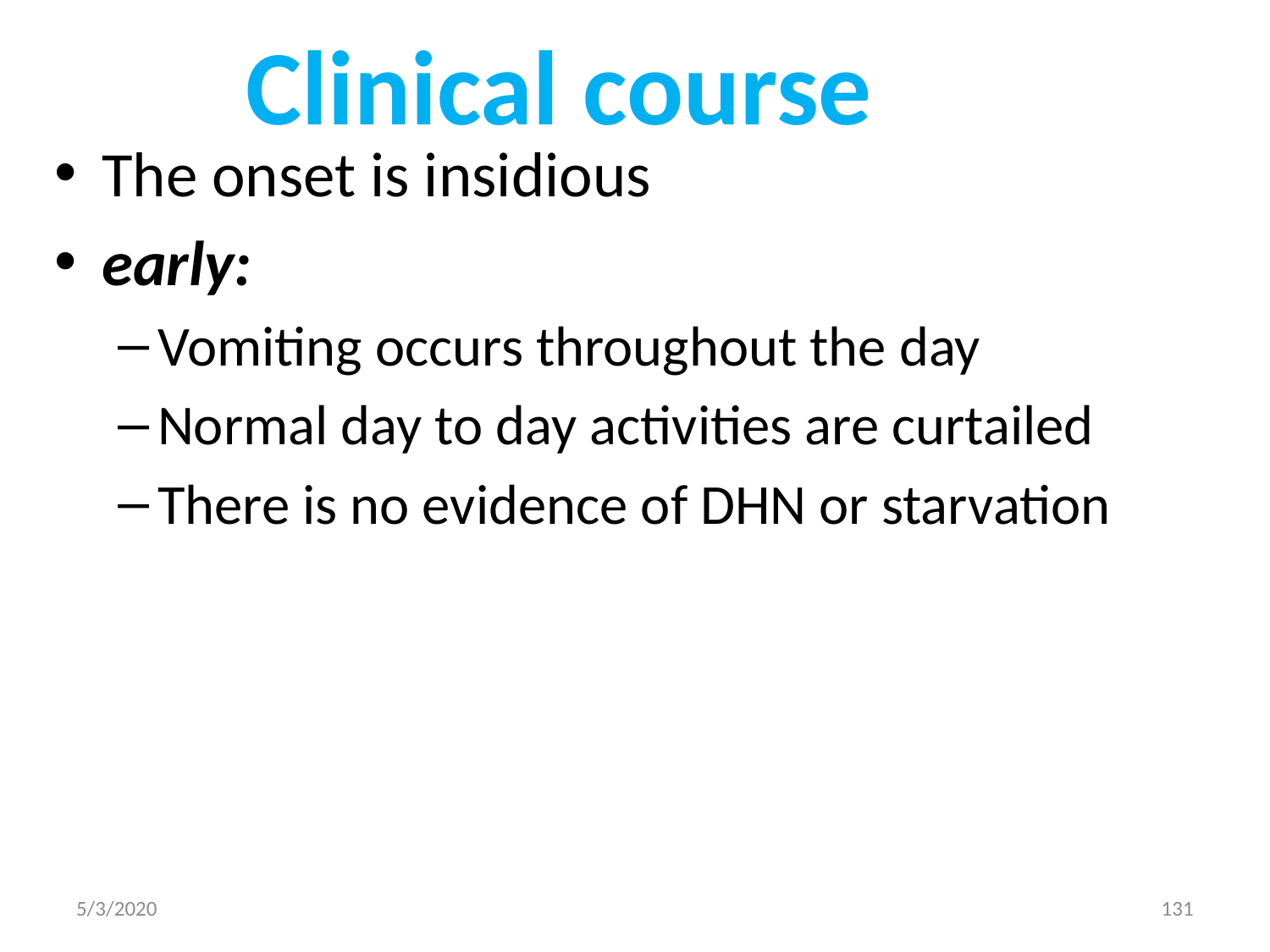

# Clinical course
The onset is insidious
early:
Vomiting occurs throughout the day
Normal day to day activities are curtailed
There is no evidence of DHN or starvation

5/3/2020
131